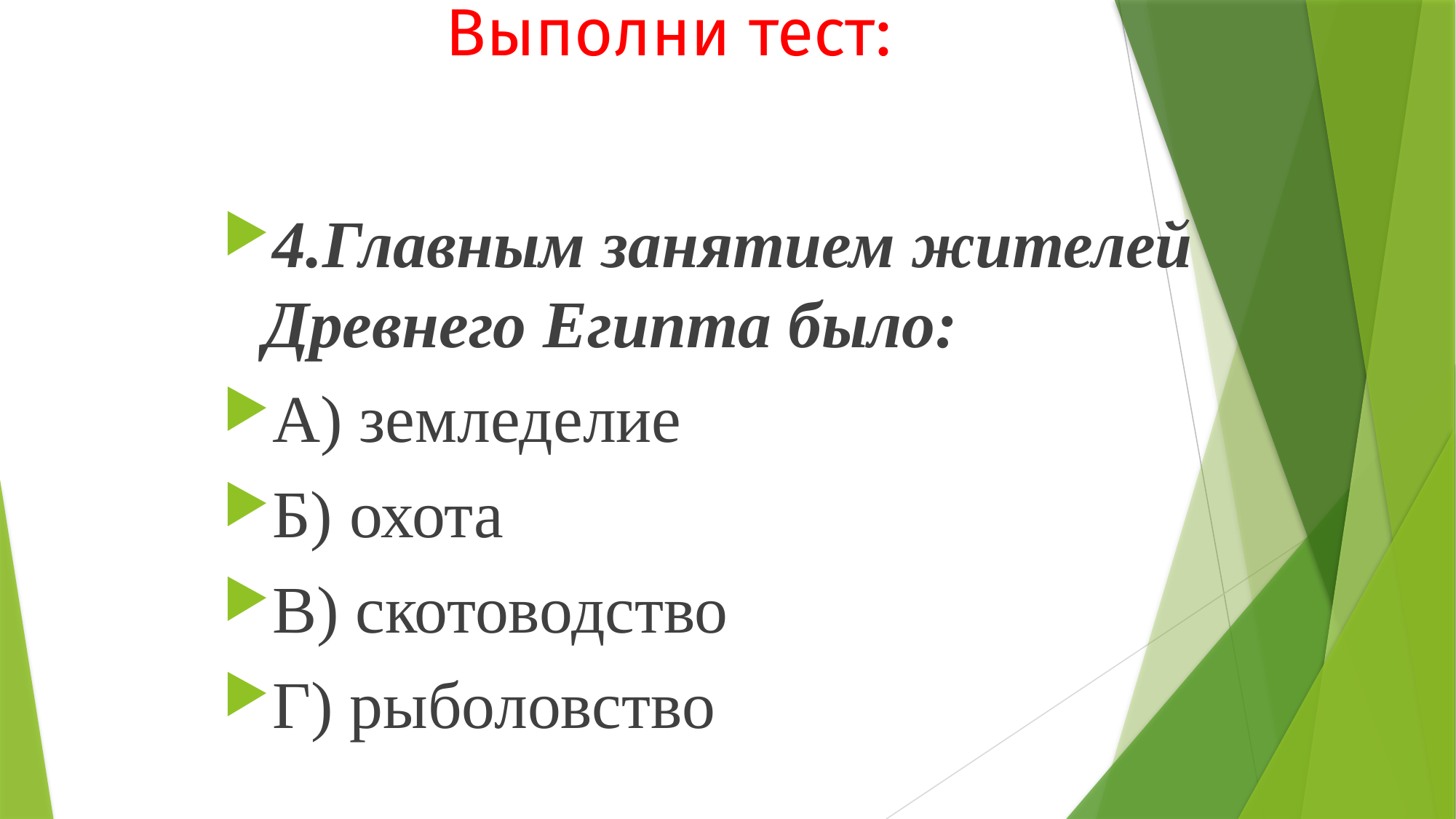

# Выполни тест:
4.Главным занятием жителей Древнего Египта было:
А) земледелие
Б) охота
В) скотоводство
Г) рыболовство